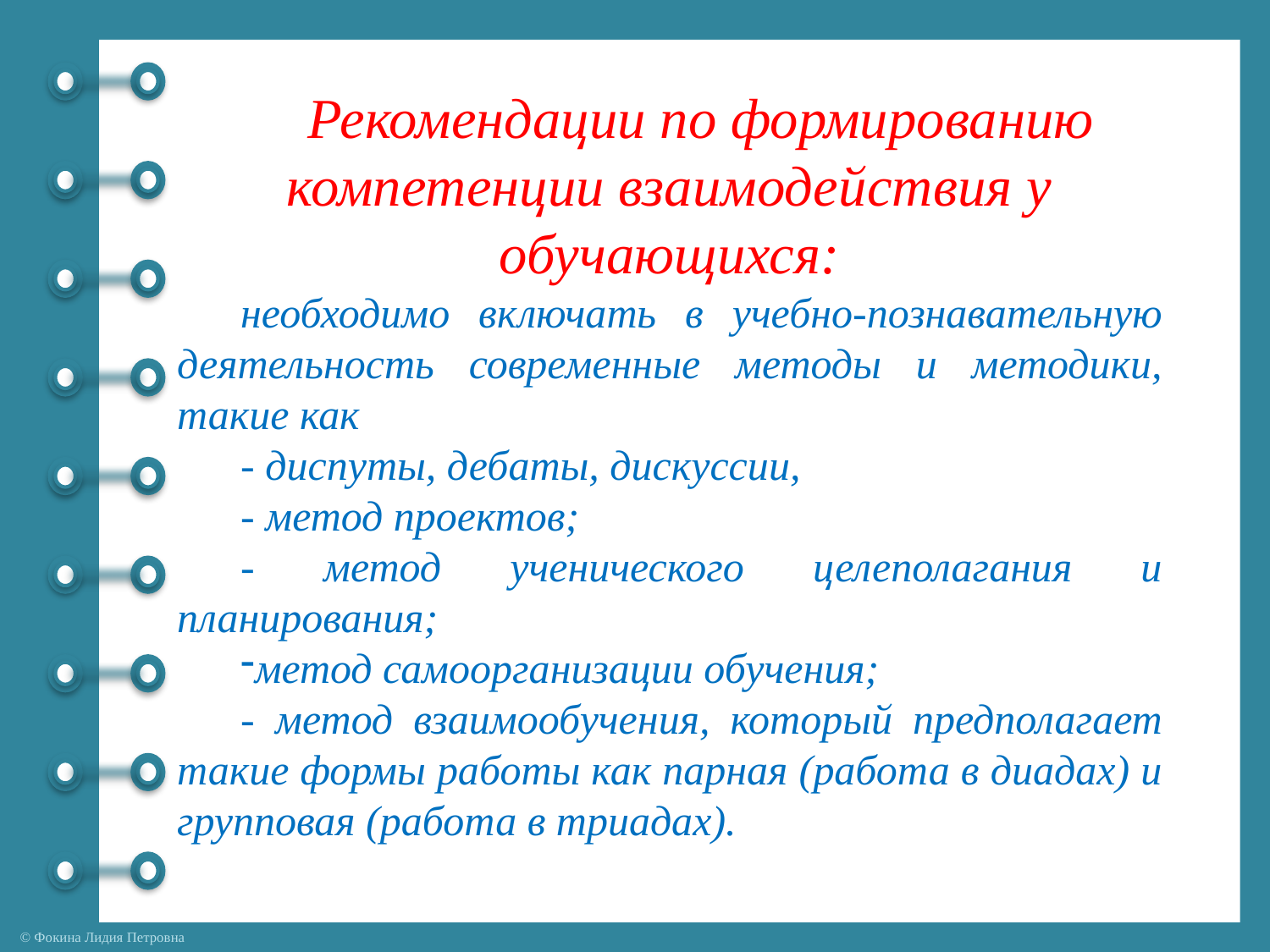

Рекомендации по формированию компетенции взаимодействия у обучающихся:
необходимо включать в учебно-познавательную деятельность современные методы и методики, такие как
- диспуты, дебаты, дискуссии,
- метод проектов;
- метод ученического целеполагания и планирования;
метод самоорганизации обучения;
- метод взаимообучения, который предполагает такие формы работы как парная (работа в диадах) и групповая (работа в триадах).